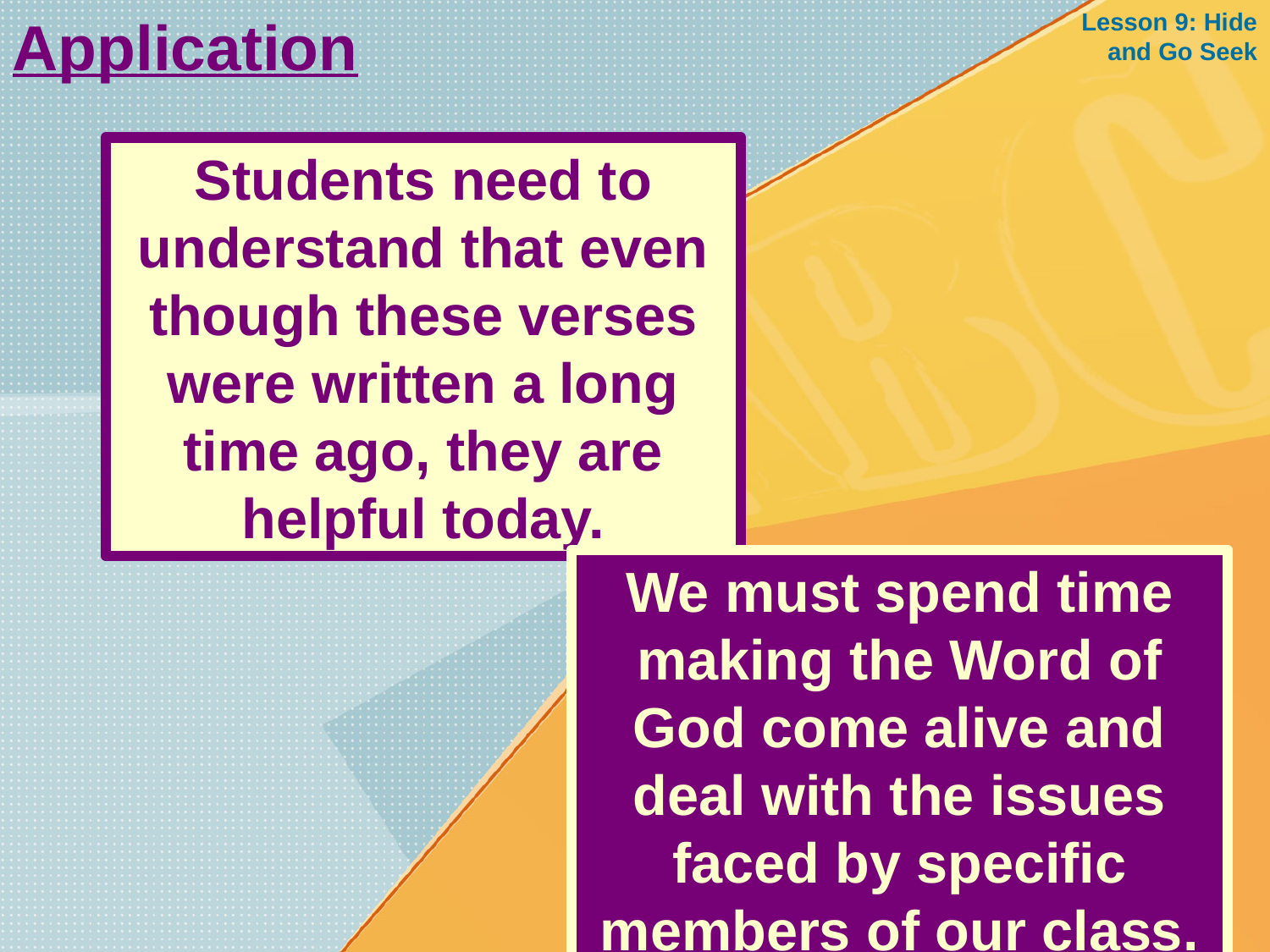

Application
Lesson 9: Hide and Go Seek
Students need to understand that even though these verses were written a long time ago, they are helpful today.
We must spend time making the Word of God come alive and deal with the issues faced by specific members of our class.